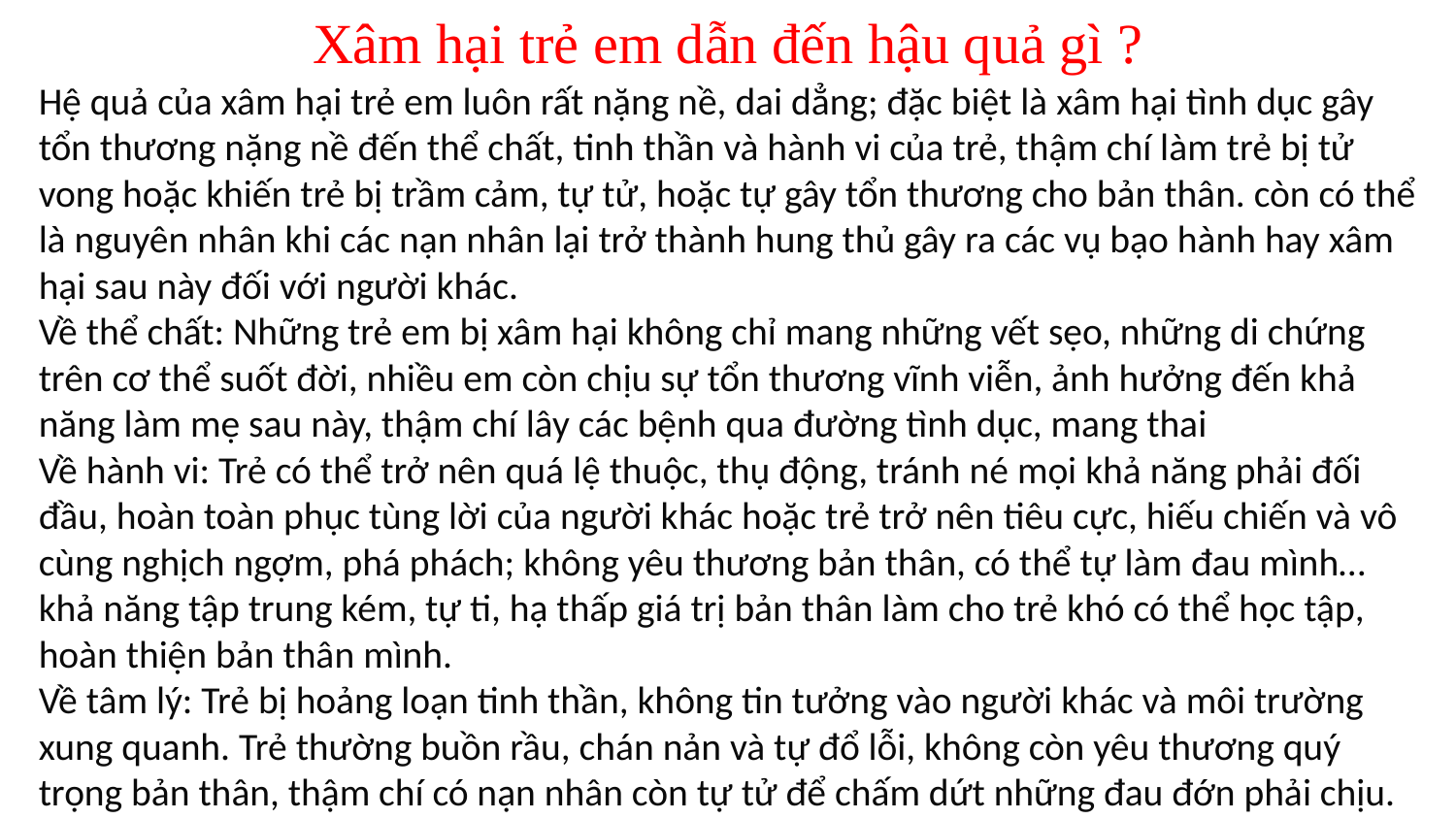

Xâm hại trẻ em dẫn đến hậu quả gì ?
Hệ quả của xâm hại trẻ em luôn rất nặng nề, dai dẳng; đặc biệt là xâm hại tình dục gây tổn thương nặng nề đến thể chất, tinh thần và hành vi của trẻ, thậm chí làm trẻ bị tử vong hoặc khiến trẻ bị trầm cảm, tự tử, hoặc tự gây tổn thương cho bản thân. còn có thể là nguyên nhân khi các nạn nhân lại trở thành hung thủ gây ra các vụ bạo hành hay xâm hại sau này đối với người khác.
Về thể chất: Những trẻ em bị xâm hại không chỉ mang những vết sẹo, những di chứng trên cơ thể suốt đời, nhiều em còn chịu sự tổn thương vĩnh viễn, ảnh hưởng đến khả năng làm mẹ sau này, thậm chí lây các bệnh qua đường tình dục, mang thai
Về hành vi: Trẻ có thể trở nên quá lệ thuộc, thụ động, tránh né mọi khả năng phải đối đầu, hoàn toàn phục tùng lời của người khác hoặc trẻ trở nên tiêu cực, hiếu chiến và vô cùng nghịch ngợm, phá phách; không yêu thương bản thân, có thể tự làm đau mình… khả năng tập trung kém, tự ti, hạ thấp giá trị bản thân làm cho trẻ khó có thể học tập, hoàn thiện bản thân mình.
Về tâm lý: Trẻ bị hoảng loạn tinh thần, không tin tưởng vào người khác và môi trường xung quanh. Trẻ thường buồn rầu, chán nản và tự đổ lỗi, không còn yêu thương quý trọng bản thân, thậm chí có nạn nhân còn tự tử để chấm dứt những đau đớn phải chịu.